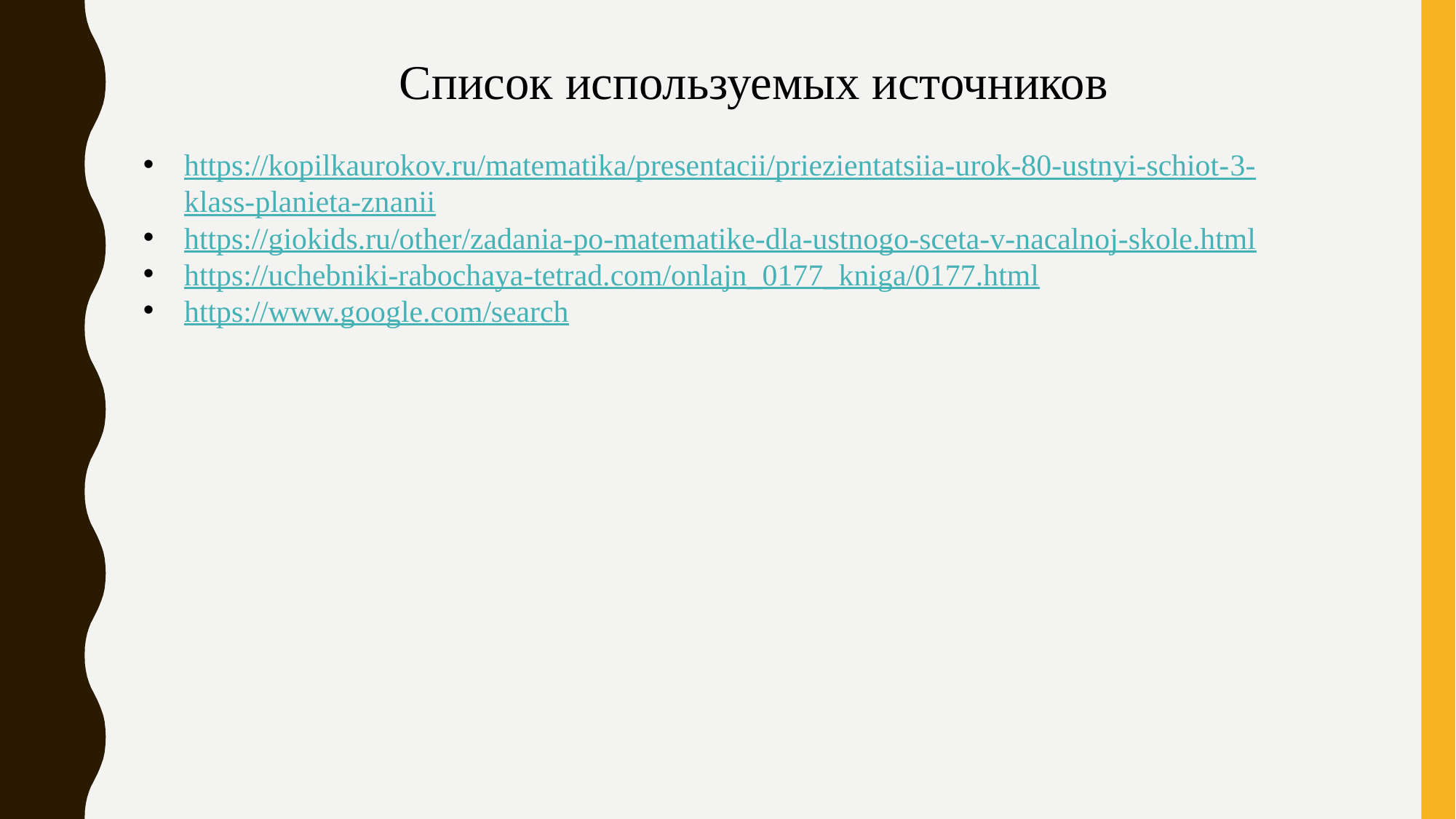

Список используемых источников

https://kopilkaurokov.ru/matematika/presentacii/priezientatsiia-urok-80-ustnyi-schiot-3-klass-planieta-znanii
https://giokids.ru/other/zadania-po-matematike-dla-ustnogo-sceta-v-nacalnoj-skole.html
https://uchebniki-rabochaya-tetrad.com/onlajn_0177_kniga/0177.html
https://www.google.com/search